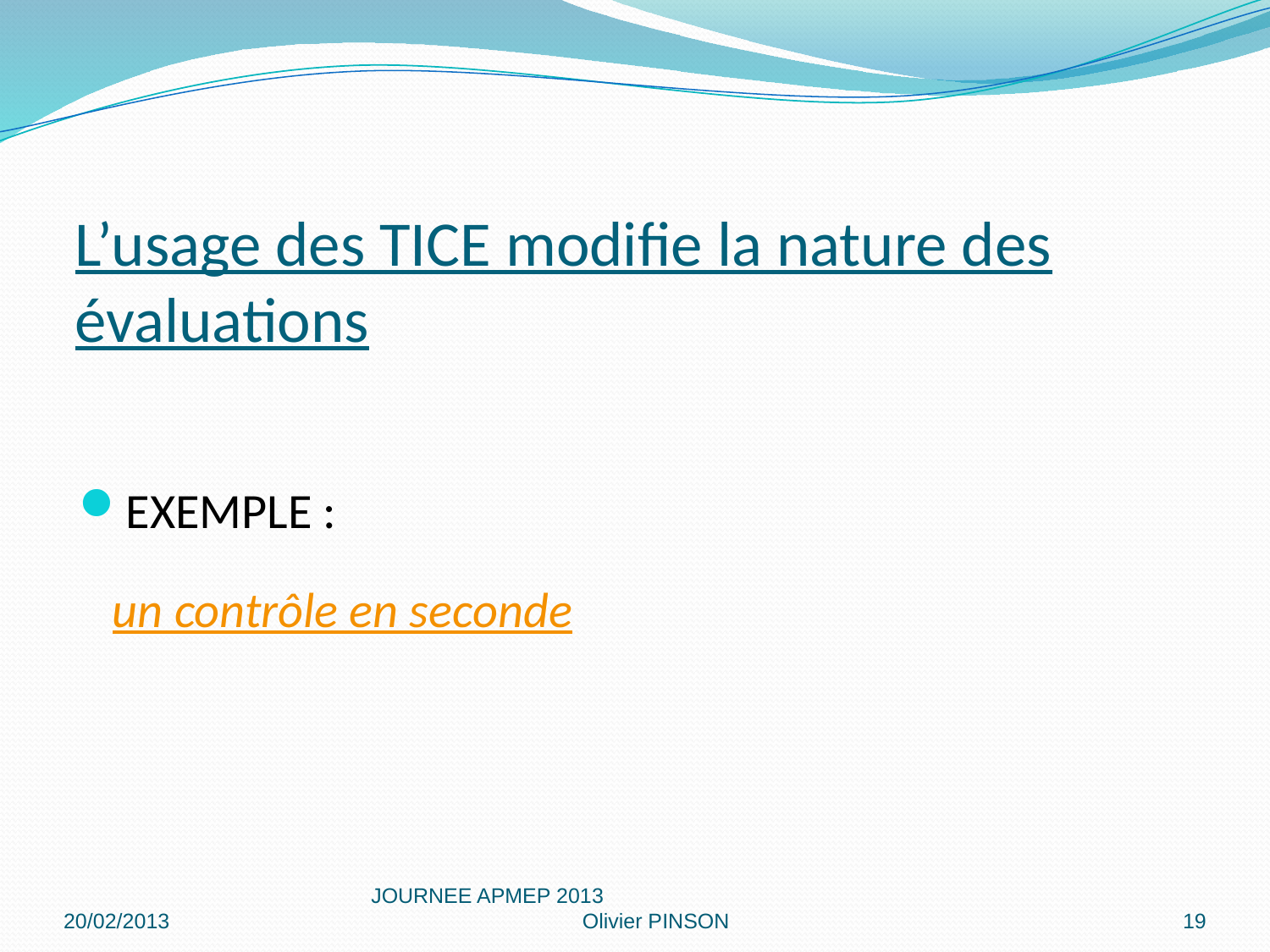

# L’usage des TICE modifie la nature des évaluations
EXEMPLE :
   un contrôle en seconde
20/02/2013
JOURNEE APMEP 2013                                                          Olivier PINSON
19